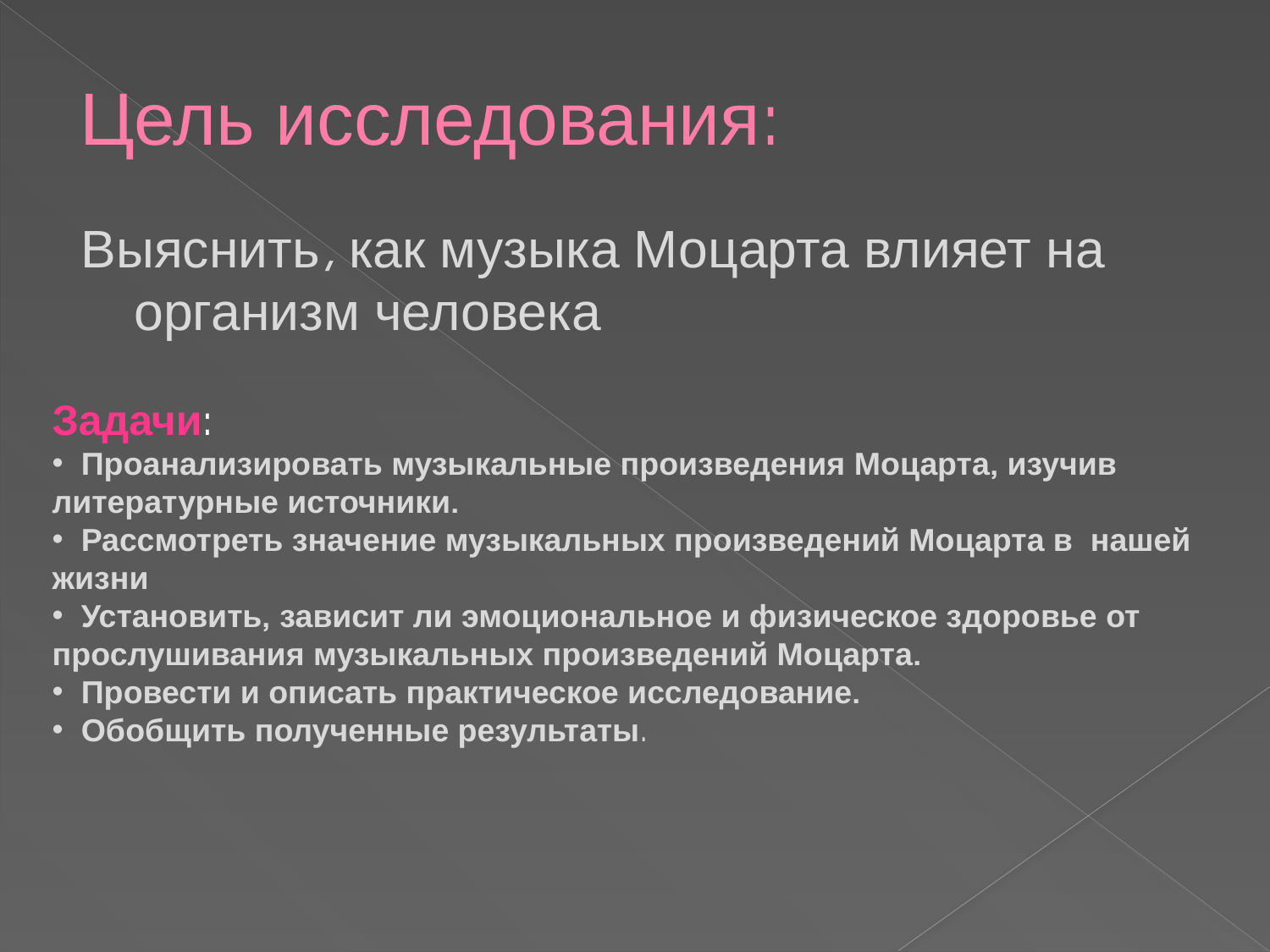

# Цель исследования:
Выяснить, как музыка Моцарта влияет на организм человека
Задачи:
  Проанализировать музыкальные произведения Моцарта, изучив литературные источники.
  Рассмотреть значение музыкальных произведений Моцарта в  нашей жизни
  Установить, зависит ли эмоциональное и физическое здоровье от прослушивания музыкальных произведений Моцарта.
  Провести и описать практическое исследование.
  Обобщить полученные результаты.